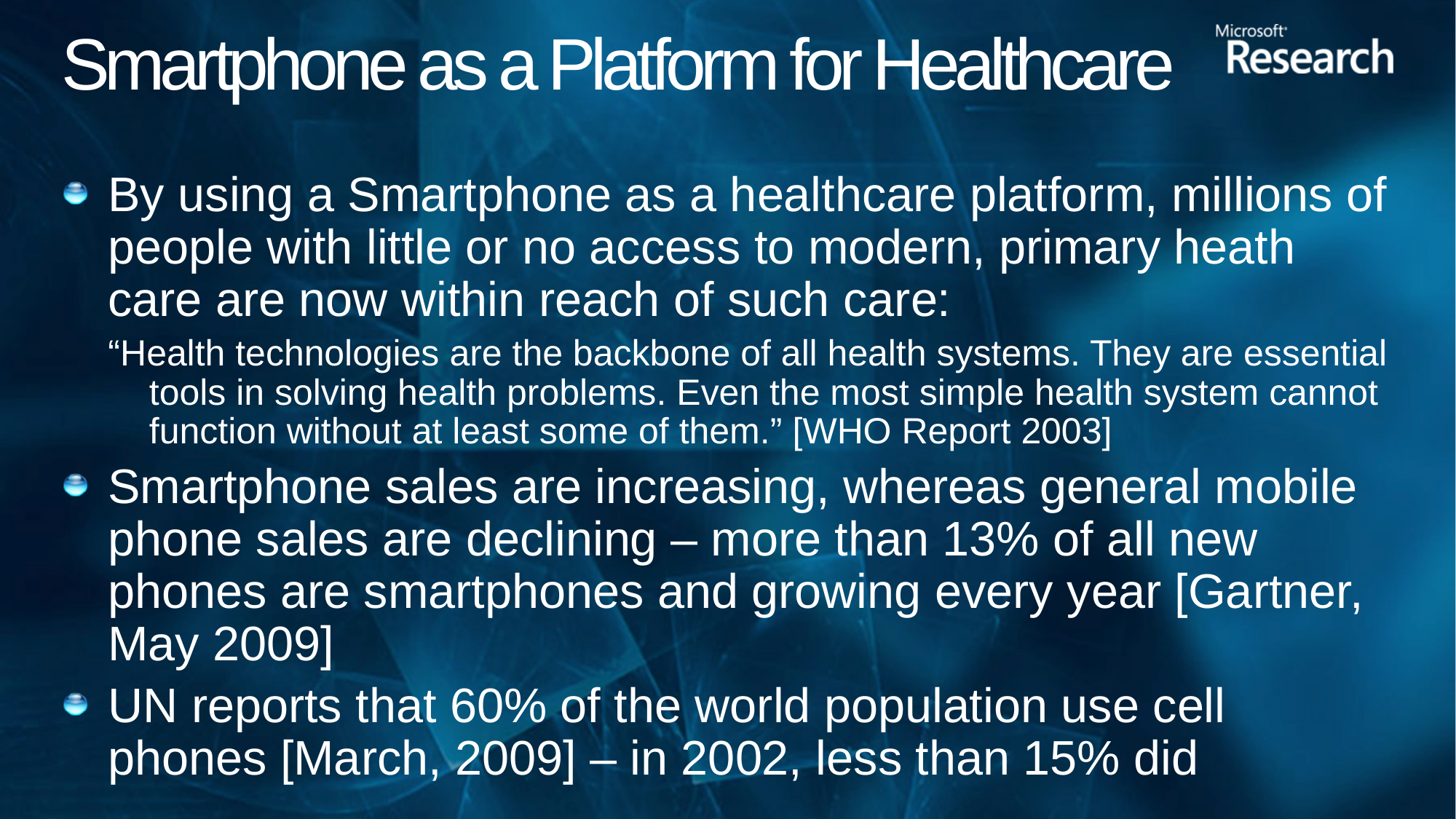

# Smartphone as a Platform for Healthcare
By using a Smartphone as a healthcare platform, millions of people with little or no access to modern, primary heath care are now within reach of such care:
“Health technologies are the backbone of all health systems. They are essential tools in solving health problems. Even the most simple health system cannot function without at least some of them.” [WHO Report 2003]
Smartphone sales are increasing, whereas general mobile phone sales are declining – more than 13% of all new phones are smartphones and growing every year [Gartner, May 2009]
UN reports that 60% of the world population use cell phones [March, 2009] – in 2002, less than 15% did